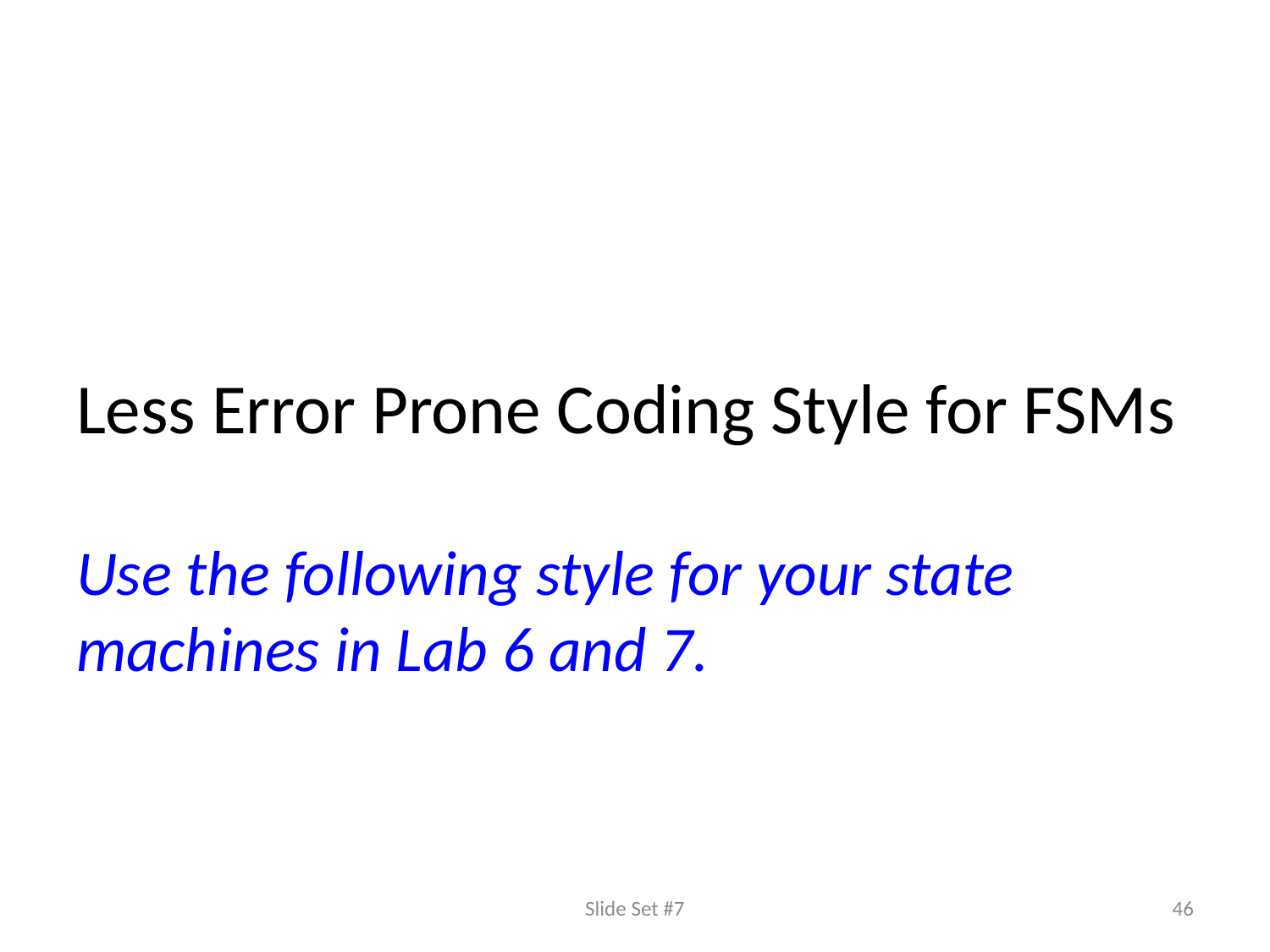

# Less Error Prone Coding Style for FSMs Use the following style for your state machines in Lab 6 and 7.
Slide Set #7
46